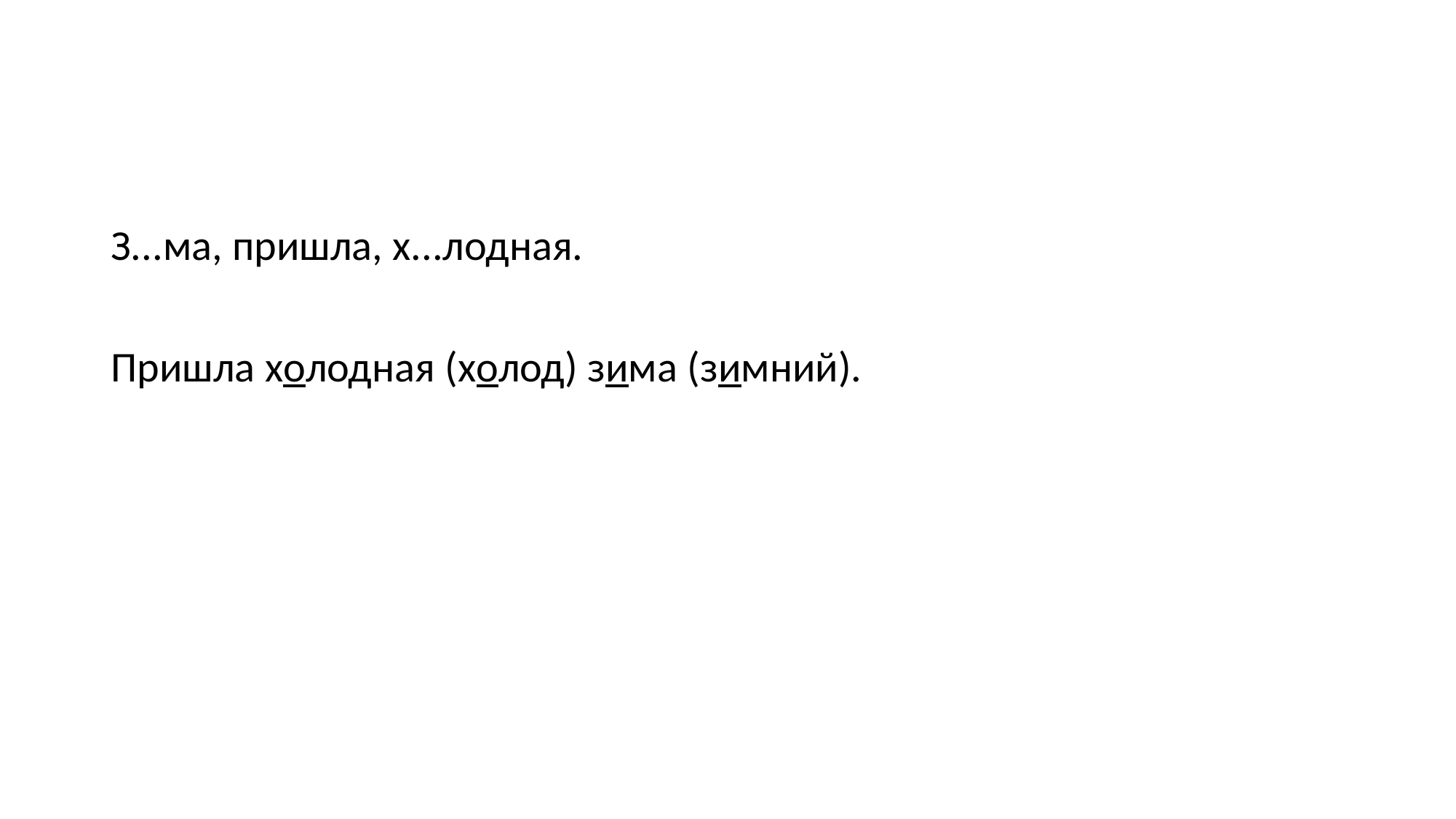

#
З...ма, пришла, х...лодная.

Пришла холодная (холод) зима (зимний).